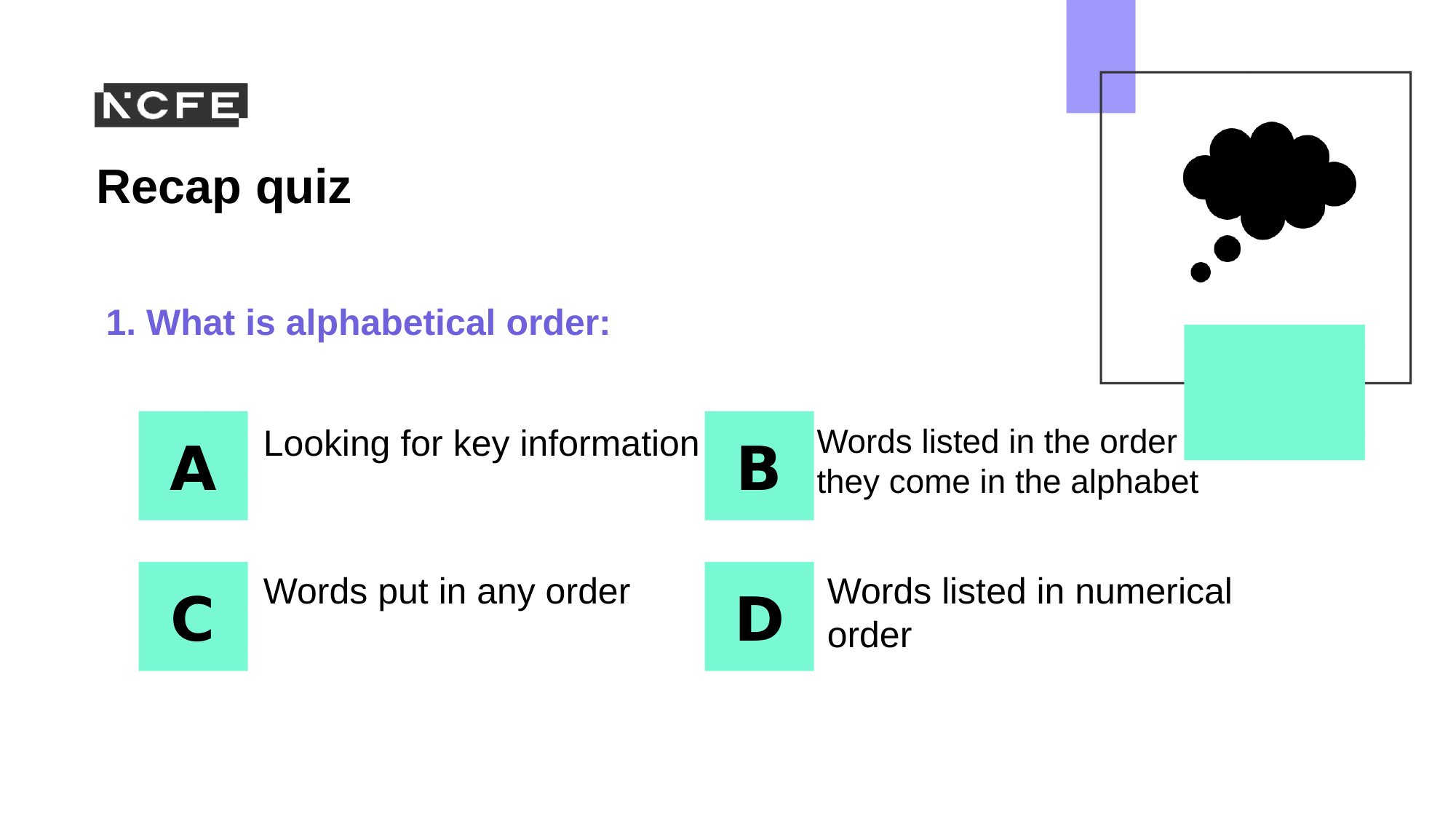

1. What is alphabetical order:
Looking for key information
Words listed in the order
they come in the alphabet
Words put in any order
Words listed in numerical order